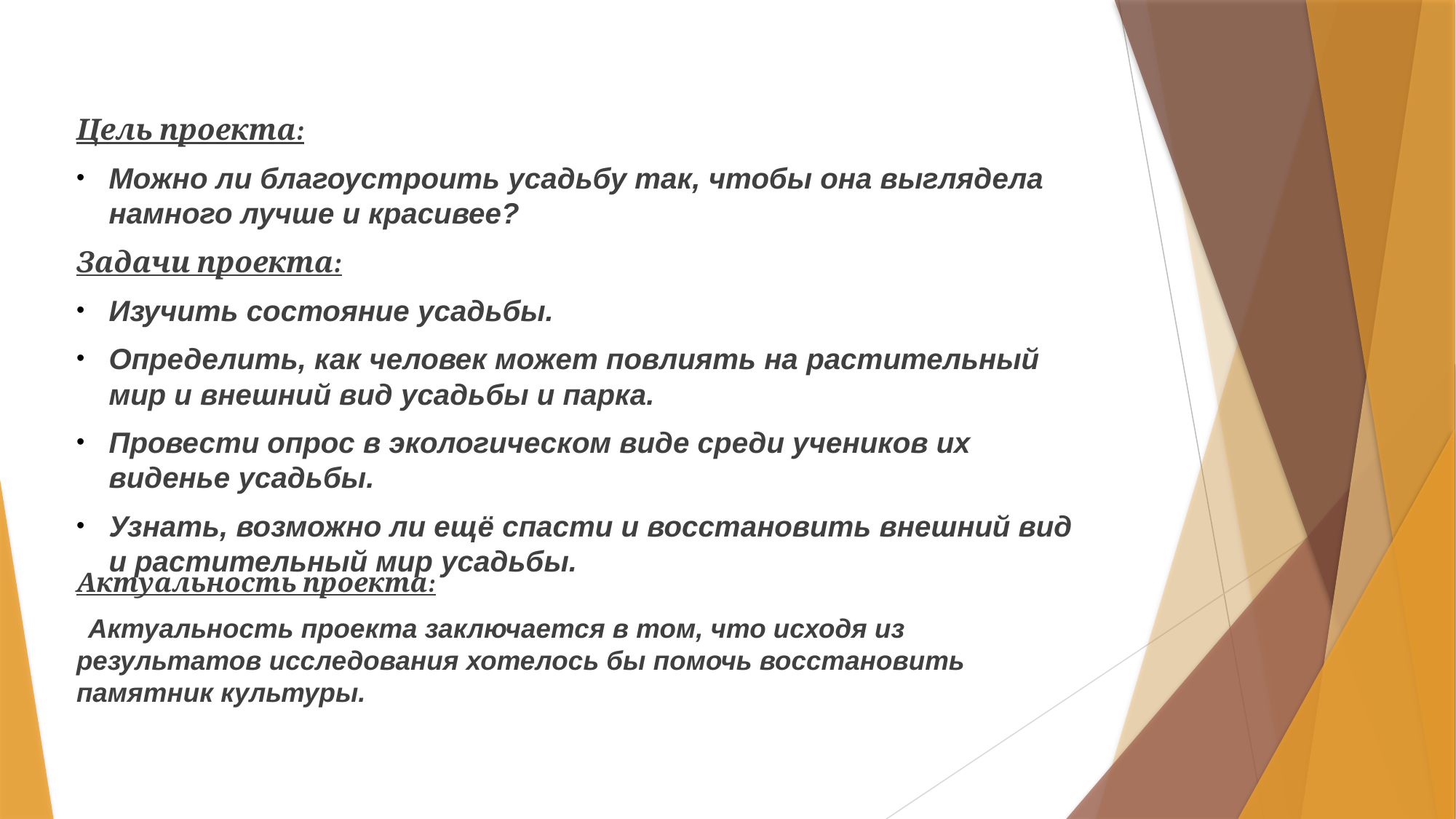

Цель проекта:
Можно ли благоустроить усадьбу так, чтобы она выглядела намного лучше и красивее?
Задачи проекта:
Изучить состояние усадьбы.
Определить, как человек может повлиять на растительный мир и внешний вид усадьбы и парка.
Провести опрос в экологическом виде среди учеников их виденье усадьбы.
Узнать, возможно ли ещё спасти и восстановить внешний вид и растительный мир усадьбы.

Актуальность проекта:
  Актуальность проекта заключается в том, что исходя из результатов исследования хотелось бы помочь восстановить памятник культуры.